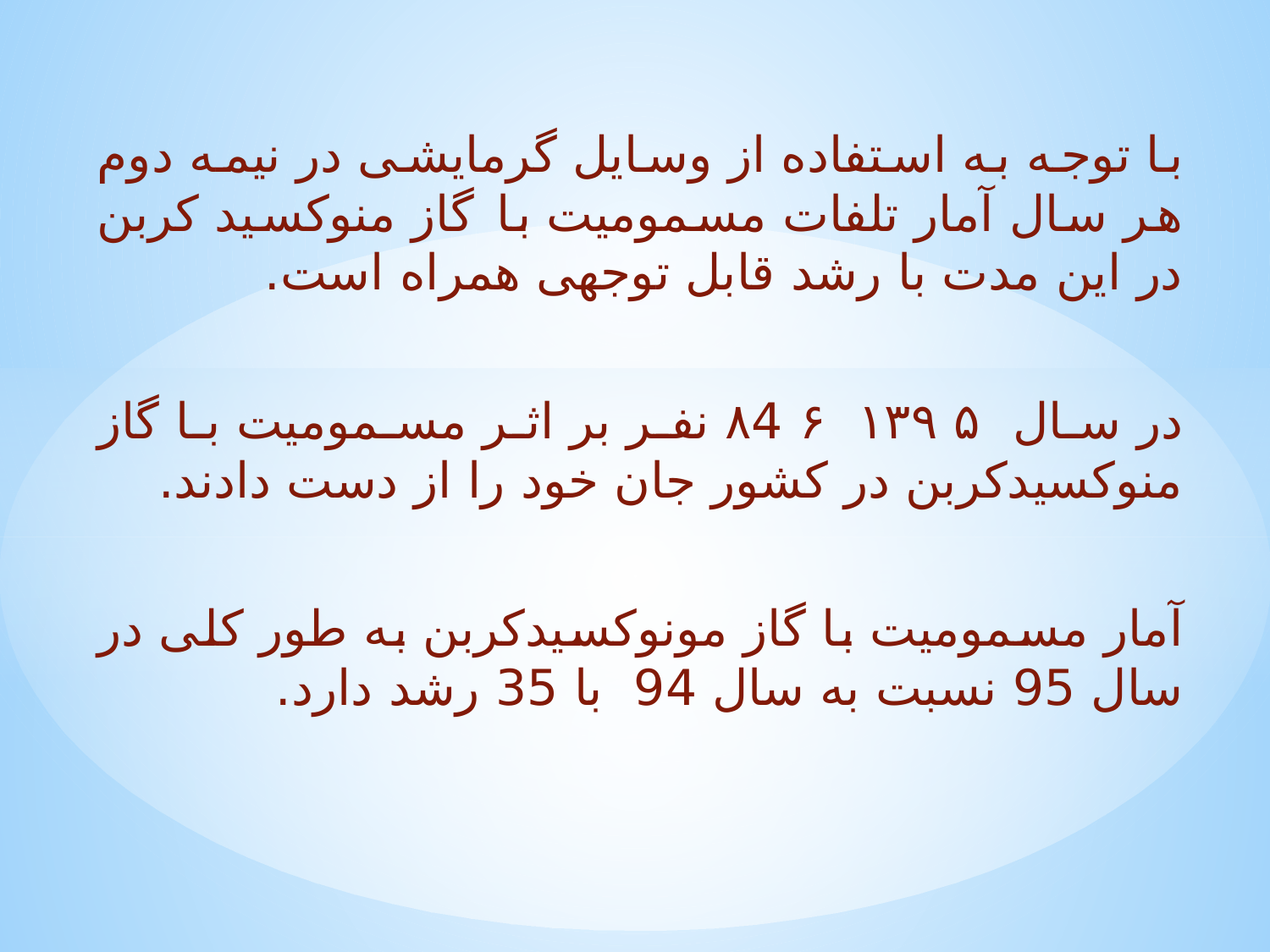

با توجه به استفاده از وسایل گرمایشی در نیمه دوم هر سال آمار تلفات مسمومیت با گاز منوکسید کربن در این مدت با رشد قابل توجهی همراه است.

در سال ۱۳۹۵ ۸4۶ نفر بر اثر مسمومیت با گاز منوکسیدکربن در کشور جان خود را از دست دادند.

آمار مسمومیت با گاز مونوکسیدکربن به طور کلی در سال 95 نسبت به سال 94  با 35 رشد دارد.